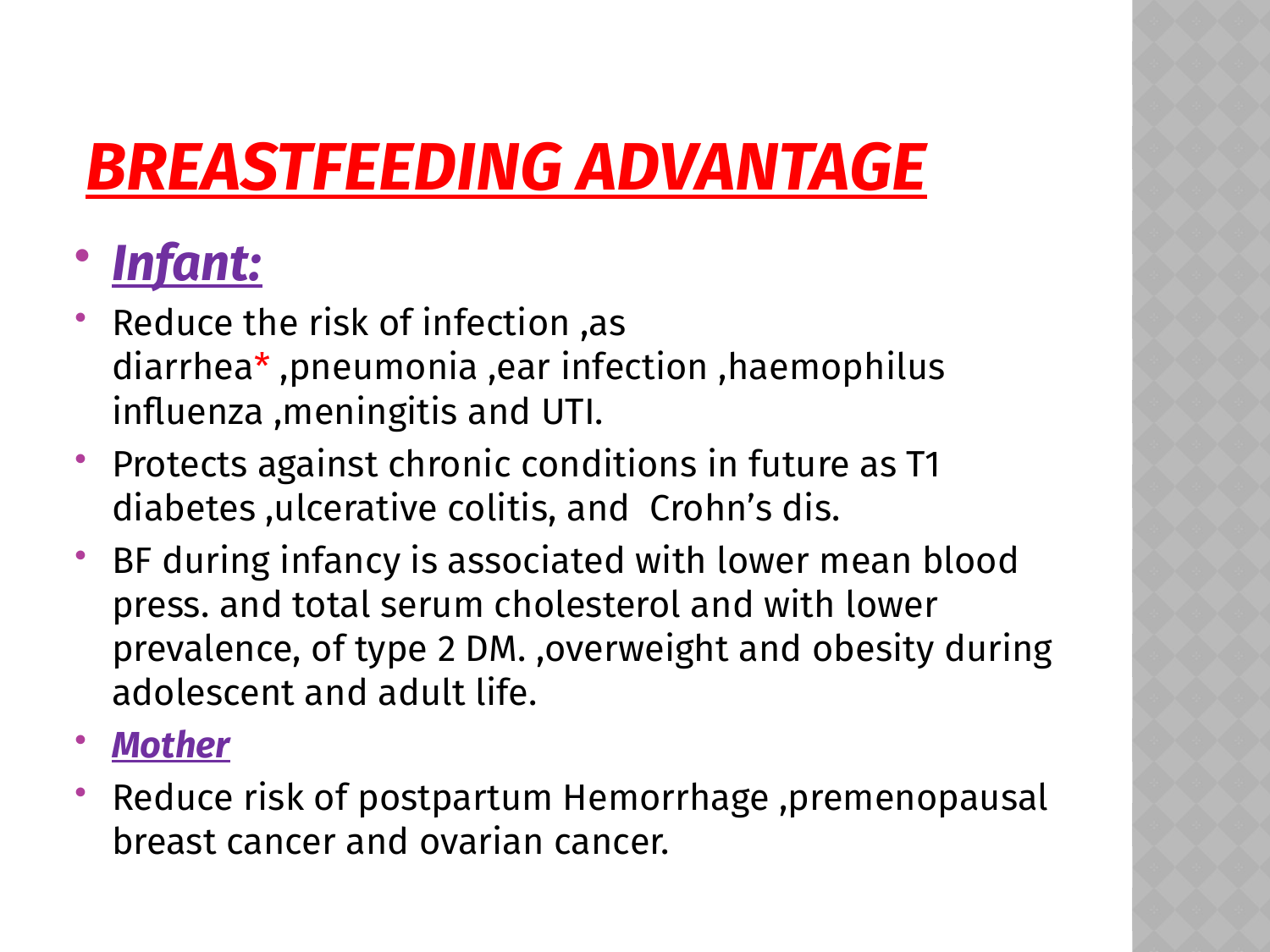

# Breastfeeding advantage
Infant:
Reduce the risk of infection ,as diarrhea* ,pneumonia ,ear infection ,haemophilus influenza ,meningitis and UTI.
Protects against chronic conditions in future as T1 diabetes ,ulcerative colitis, and  Crohn’s dis.
BF during infancy is associated with lower mean blood press. and total serum cholesterol and with lower prevalence, of type 2 DM. ,overweight and obesity during adolescent and adult life.
Mother
Reduce risk of postpartum Hemorrhage ,premenopausal breast cancer and ovarian cancer.